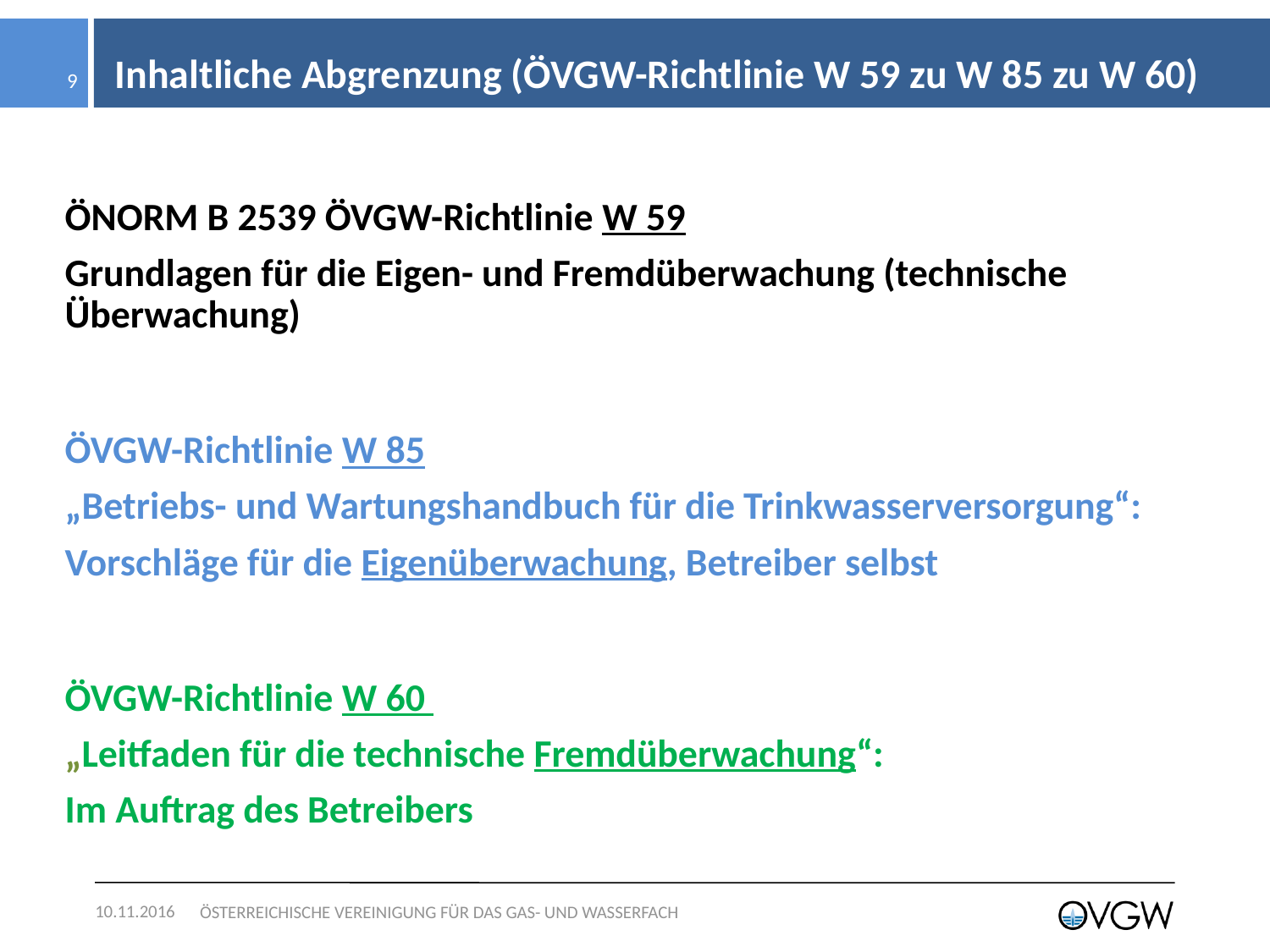

# Inhaltliche Abgrenzung (ÖVGW-Richtlinie W 59 zu W 85 zu W 60)
9

ÖNORM B 2539 ÖVGW-Richtlinie W 59
Grundlagen für die Eigen- und Fremdüberwachung (technische Überwachung)

ÖVGW-Richtlinie W 85
„Betriebs- und Wartungshandbuch für die Trinkwasserversorgung“:
Vorschläge für die Eigenüberwachung, Betreiber selbst

ÖVGW-Richtlinie W 60
„Leitfaden für die technische Fremdüberwachung“:
Im Auftrag des Betreibers

10.11.2016
ÖSTERREICHISCHE VEREINIGUNG FÜR DAS GAS- UND WASSERFACH